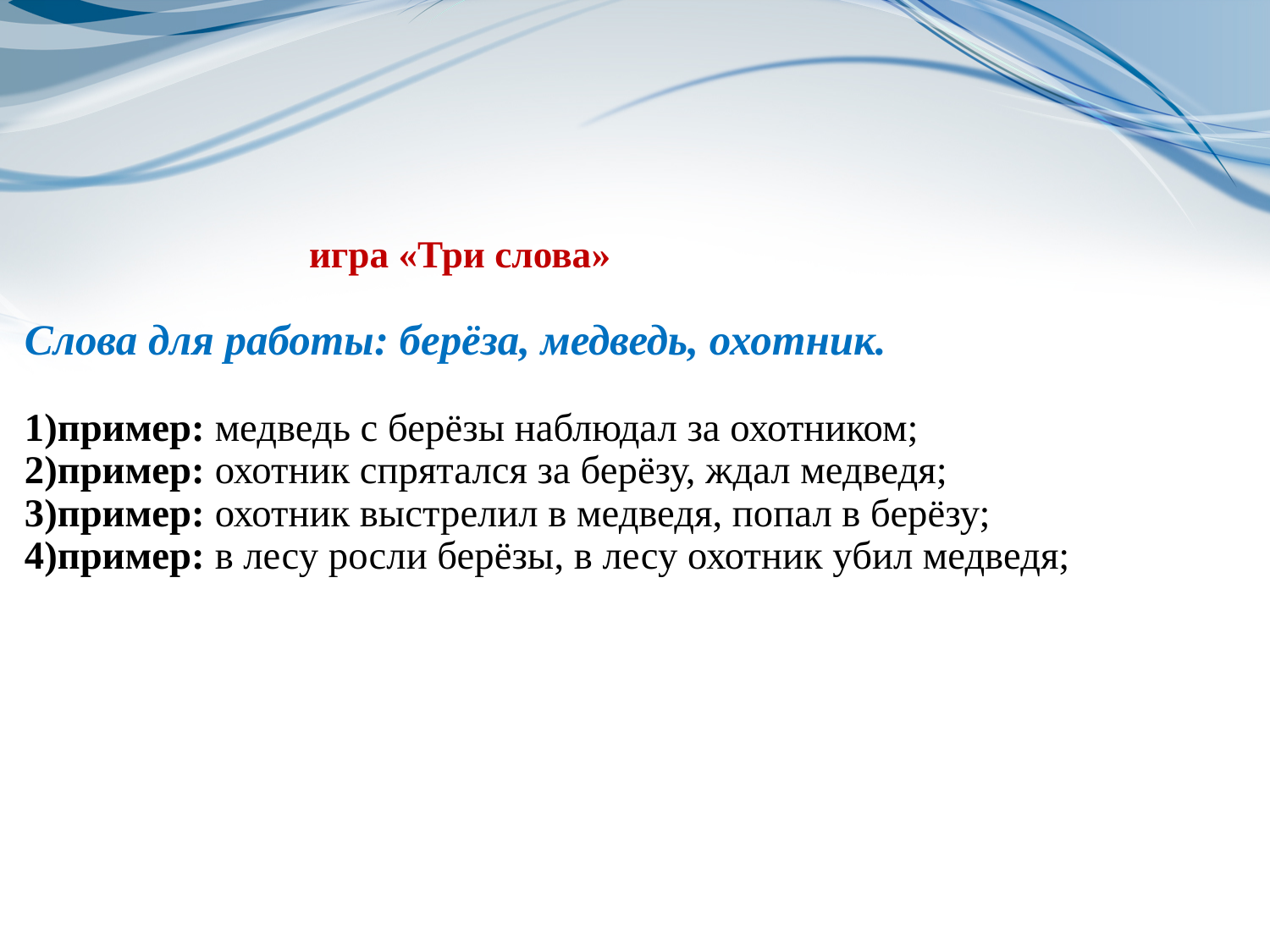

# игра «Три слова» Слова для работы: берёза, медведь, охотник. 1)пример: медведь с берёзы наблюдал за охотником; 2)пример: охотник спрятался за берёзу, ждал медведя; 3)пример: охотник выстрелил в медведя, попал в берёзу; 4)пример: в лесу росли берёзы, в лесу охотник убил медведя;